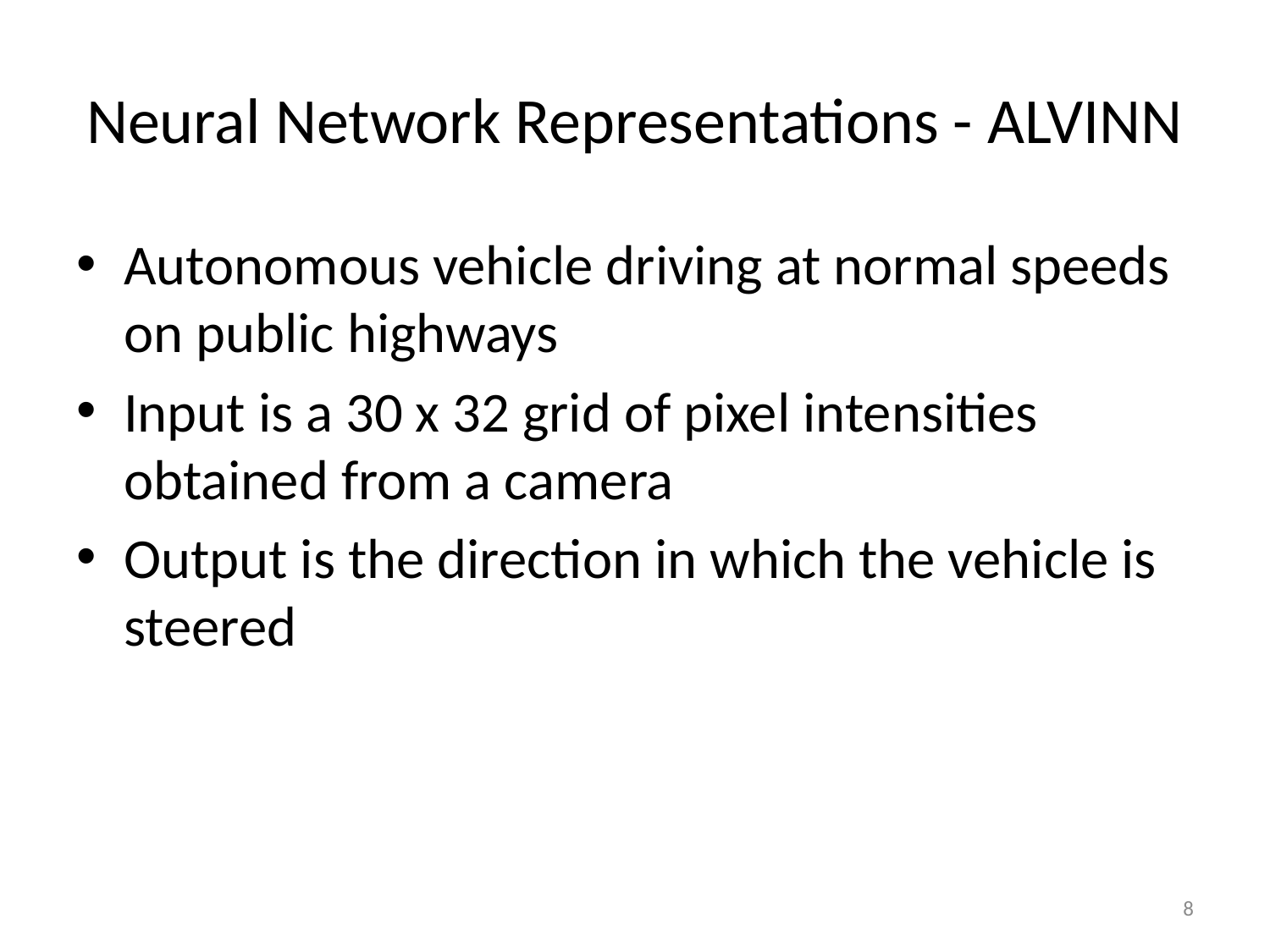

# Neural Network Representations - ALVINN
Autonomous vehicle driving at normal speeds on public highways
Input is a 30 x 32 grid of pixel intensities obtained from a camera
Output is the direction in which the vehicle is steered
8